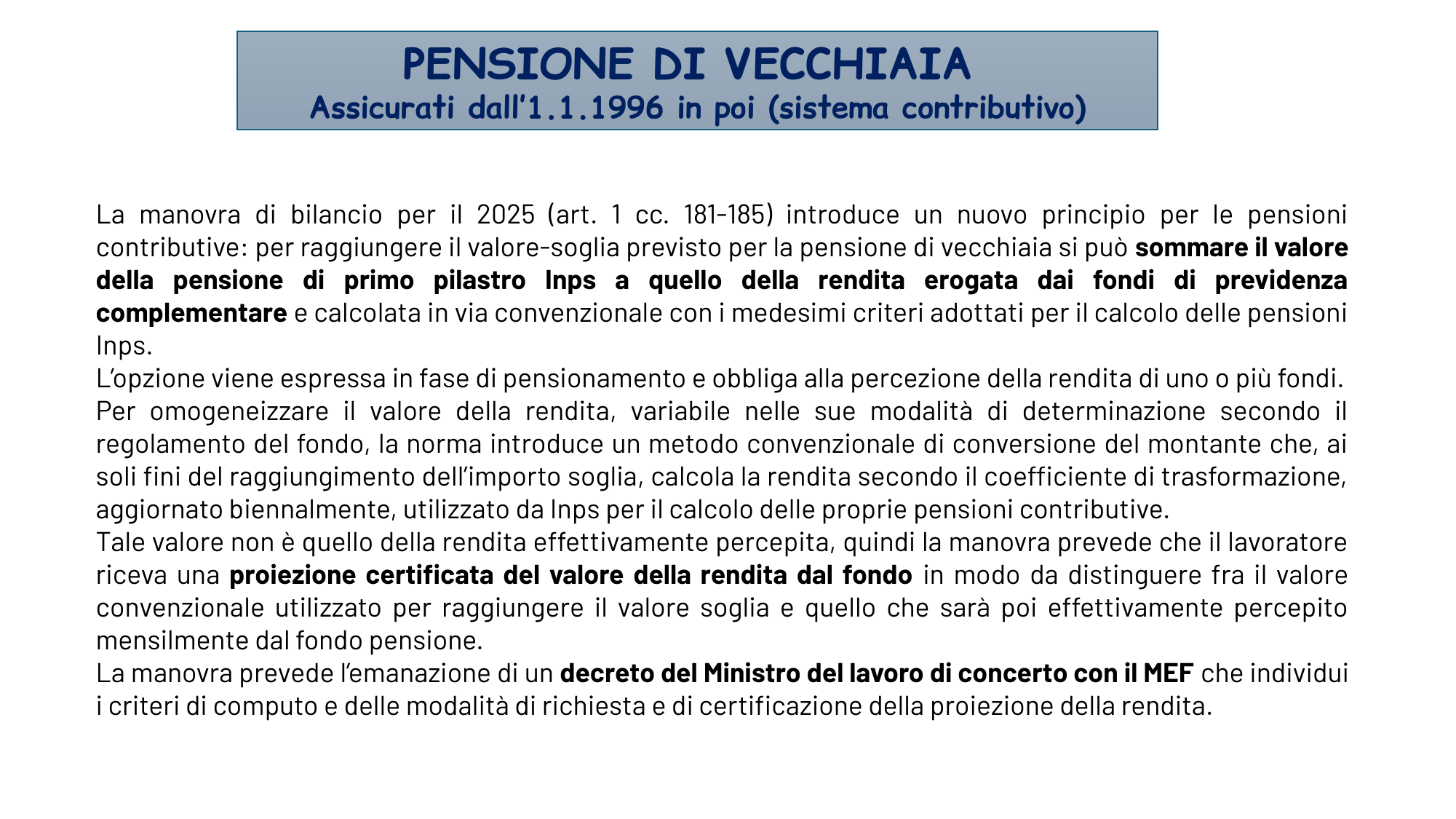

PENSIONE DI VECCHIAIA
Assicurati dall’1.1.1996 in poi (sistema contributivo)

La manovra di bilancio per il 2025 (art. 1 cc. 181-185) introduce un nuovo principio per le pensioni contributive: per raggiungere il valore-soglia previsto per la pensione di vecchiaia si può sommare il valore della pensione di primo pilastro Inps a quello della rendita erogata dai fondi di previdenza complementare e calcolata in via convenzionale con i medesimi criteri adottati per il calcolo delle pensioni Inps.
L’opzione viene espressa in fase di pensionamento e obbliga alla percezione della rendita di uno o più fondi.
Per omogeneizzare il valore della rendita, variabile nelle sue modalità di determinazione secondo il regolamento del fondo, la norma introduce un metodo convenzionale di conversione del montante che, ai soli fini del raggiungimento dell’importo soglia, calcola la rendita secondo il coefficiente di trasformazione, aggiornato biennalmente, utilizzato da Inps per il calcolo delle proprie pensioni contributive.
Tale valore non è quello della rendita effettivamente percepita, quindi la manovra prevede che il lavoratore riceva una proiezione certificata del valore della rendita dal fondo in modo da distinguere fra il valore convenzionale utilizzato per raggiungere il valore soglia e quello che sarà poi effettivamente percepito mensilmente dal fondo pensione.
La manovra prevede l’emanazione di un decreto del Ministro del lavoro di concerto con il MEF che individui i criteri di computo e delle modalità di richiesta e di certificazione della proiezione della rendita.